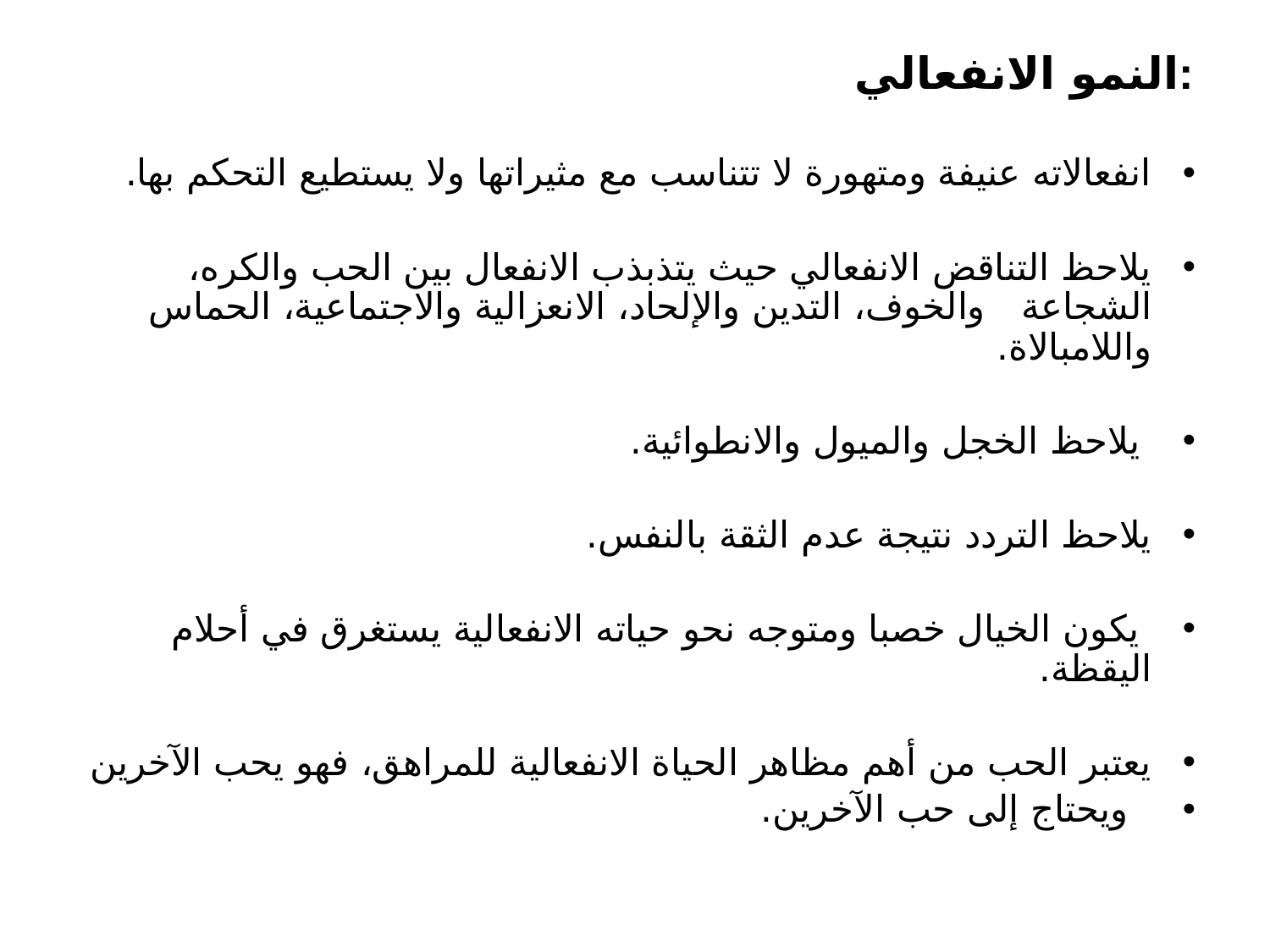

# النمو الانفعالي:
انفعالاته عنيفة ومتهورة لا تتناسب مع مثيراتها ولا يستطيع التحكم بها.

يلاحظ التناقض الانفعالي حيث يتذبذب الانفعال بين الحب والكره، الشجاعة   والخوف، التدين والإلحاد، الانعزالية والاجتماعية، الحماس واللامبالاة.

 يلاحظ الخجل والميول والانطوائية.

يلاحظ التردد نتيجة عدم الثقة بالنفس.

 يكون الخيال خصبا ومتوجه نحو حياته الانفعالية يستغرق في أحلام اليقظة.

يعتبر الحب من أهم مظاهر الحياة الانفعالية للمراهق، فهو يحب الآخرين
  ويحتاج إلى حب الآخرين.